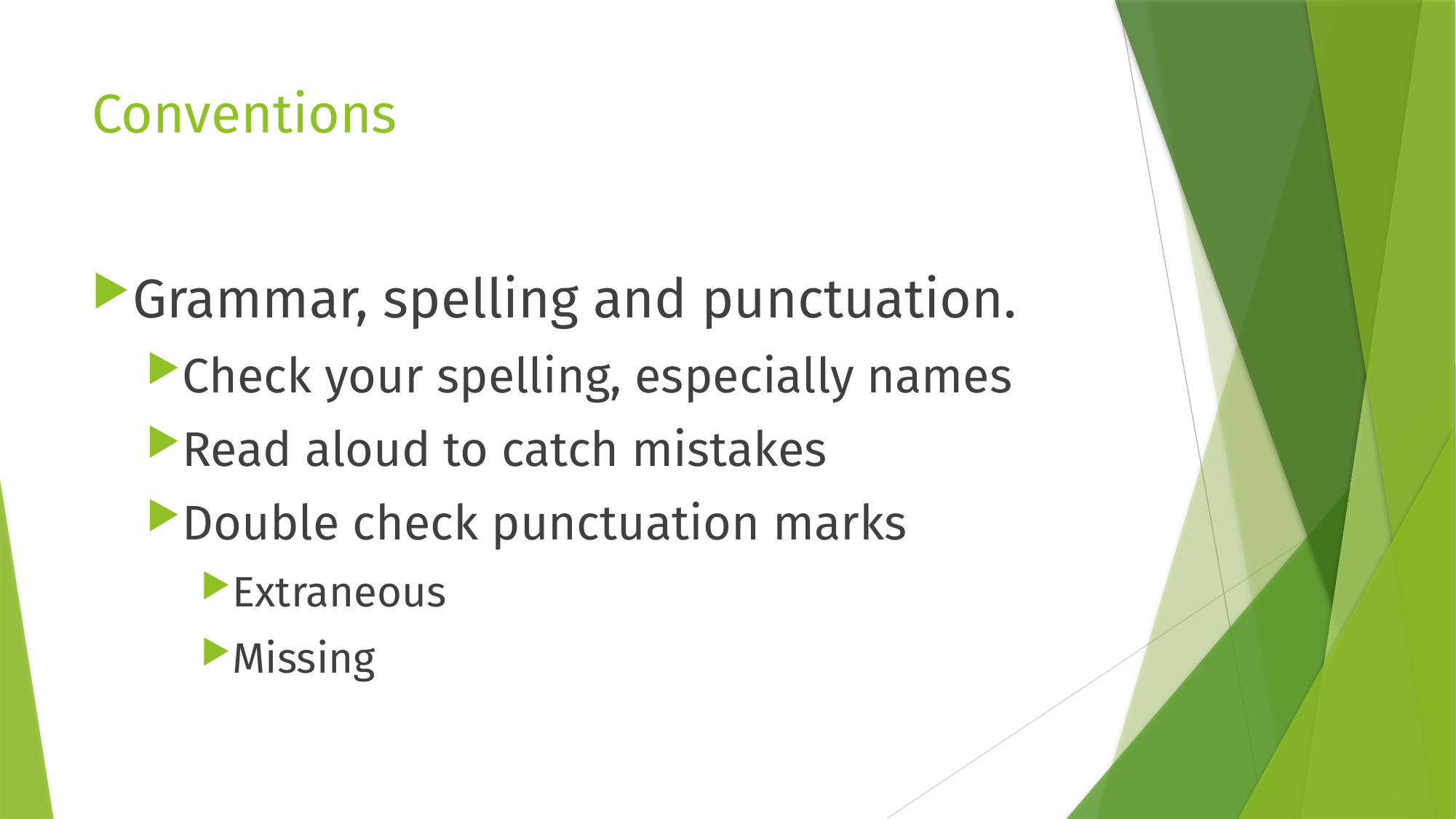

# Conventions
Grammar, spelling and punctuation.
Check your spelling, especially names
Read aloud to catch mistakes
Double check punctuation marks
Extraneous
Missing